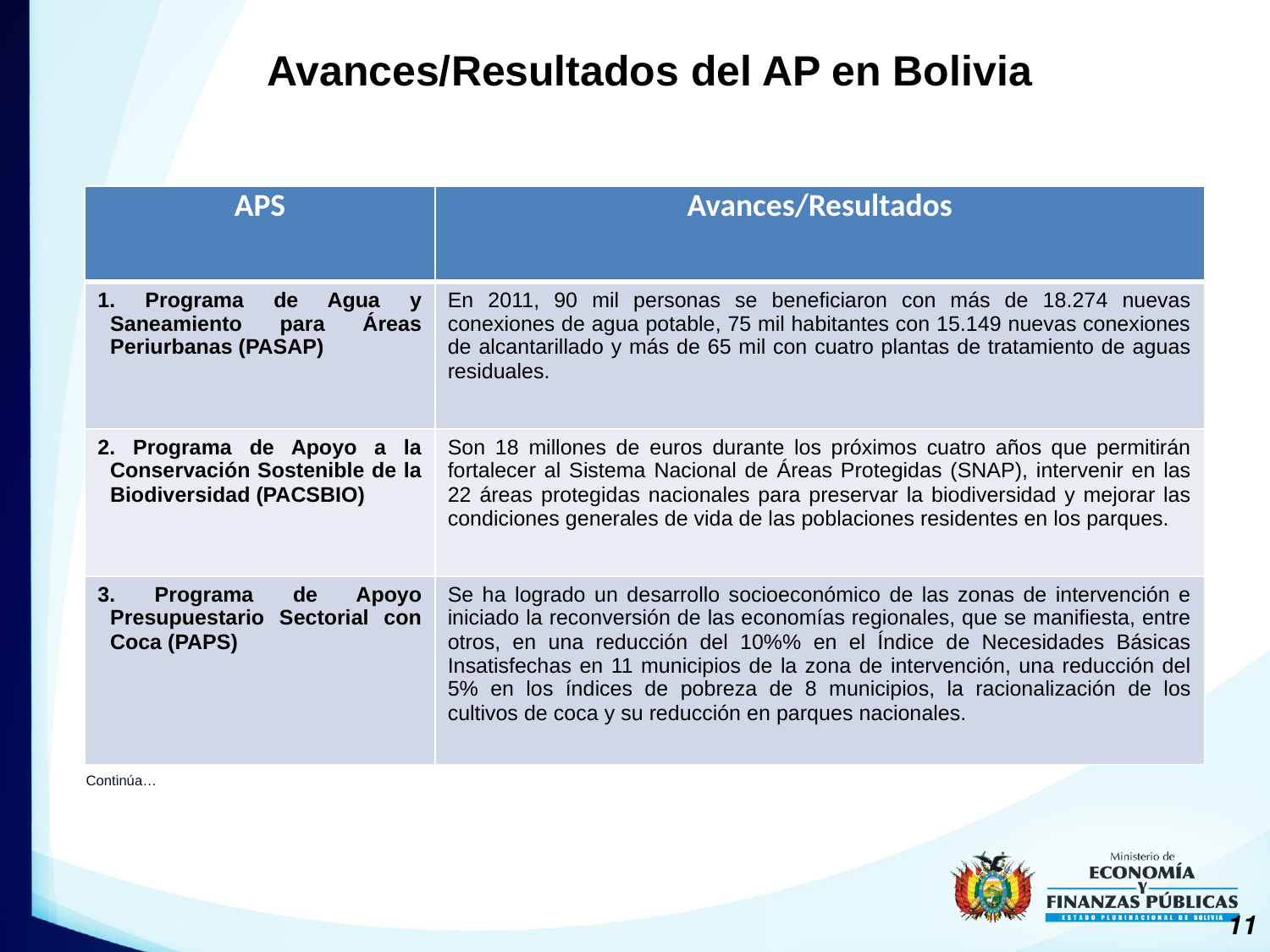

Avances/Resultados del AP en Bolivia
| APS | Avances/Resultados |
| --- | --- |
| 1. Programa de Agua y Saneamiento para Áreas Periurbanas (PASAP) | En 2011, 90 mil personas se beneficiaron con más de 18.274 nuevas conexiones de agua potable, 75 mil habitantes con 15.149 nuevas conexiones de alcantarillado y más de 65 mil con cuatro plantas de tratamiento de aguas residuales. |
| 2. Programa de Apoyo a la Conservación Sostenible de la Biodiversidad (PACSBIO) | Son 18 millones de euros durante los próximos cuatro años que permitirán fortalecer al Sistema Nacional de Áreas Protegidas (SNAP), intervenir en las 22 áreas protegidas nacionales para preservar la biodiversidad y mejorar las condiciones generales de vida de las poblaciones residentes en los parques. |
| 3. Programa de Apoyo Presupuestario Sectorial con Coca (PAPS) | Se ha logrado un desarrollo socioeconómico de las zonas de intervención e iniciado la reconversión de las economías regionales, que se manifiesta, entre otros, en una reducción del 10%% en el Índice de Necesidades Básicas Insatisfechas en 11 municipios de la zona de intervención, una reducción del 5% en los índices de pobreza de 8 municipios, la racionalización de los cultivos de coca y su reducción en parques nacionales. |
Continúa…
11